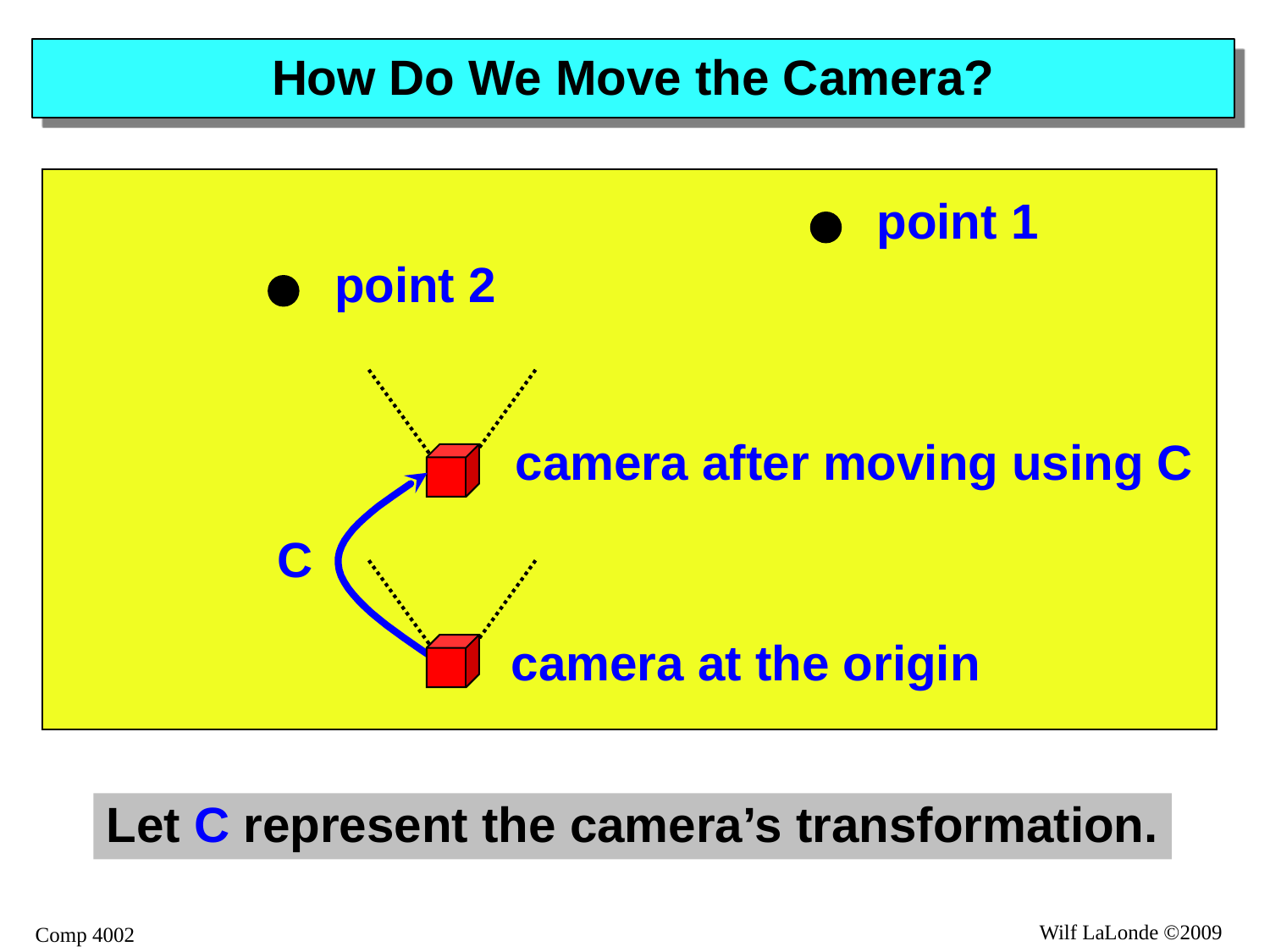

# How Do We Move the Camera?

point 1

point 2

camera after moving using C

C

camera at the origin

Let C represent the camera’s transformation.